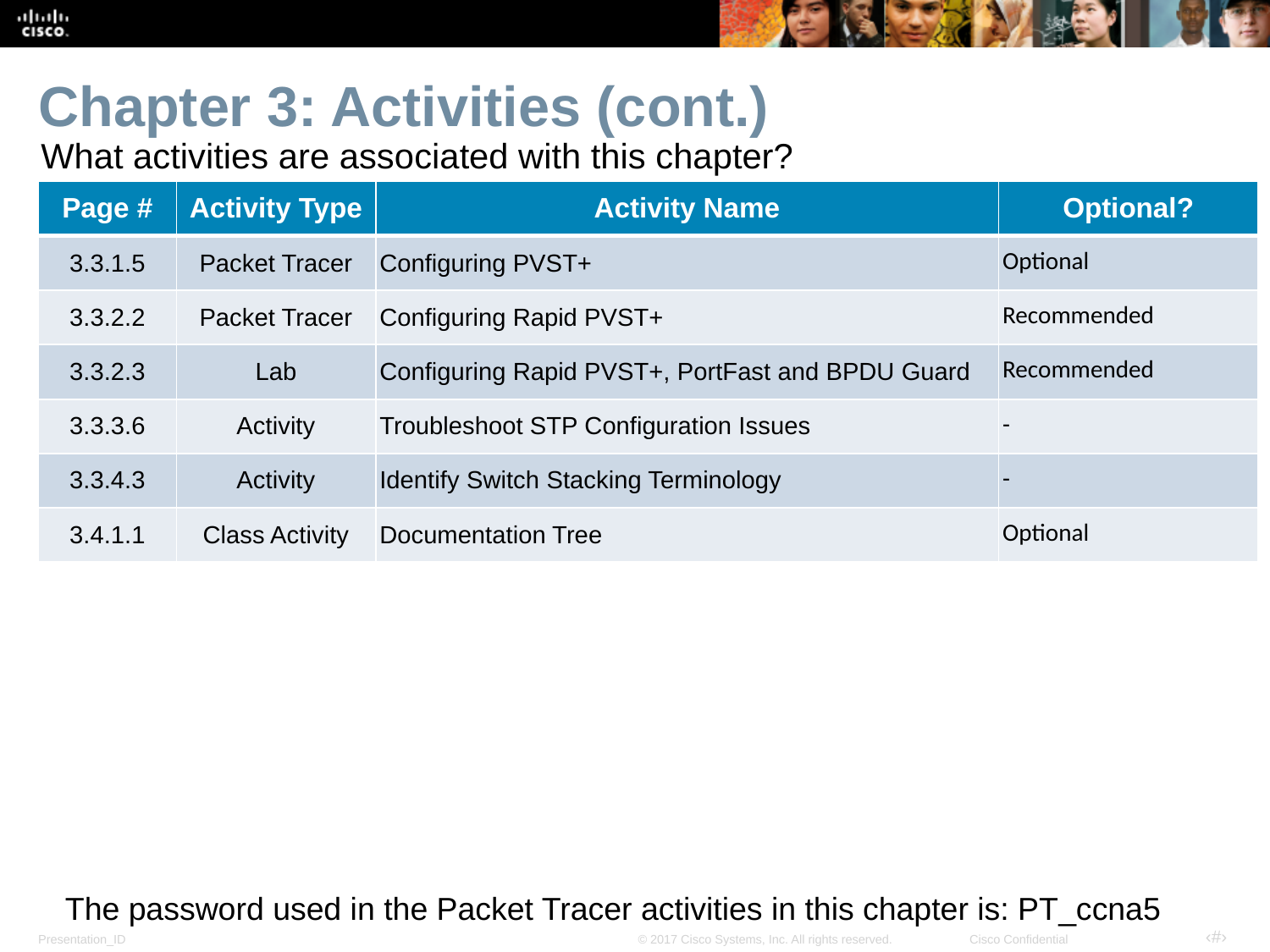

# Chapter 3: Activities (cont.)
What activities are associated with this chapter?

| Page # | Activity Type | Activity Name | Optional? |
| --- | --- | --- | --- |
| 3.3.1.5 | Packet Tracer | Configuring PVST+ | Optional |
| 3.3.2.2 | Packet Tracer | Configuring Rapid PVST+ | Recommended |
| 3.3.2.3 | Lab | Configuring Rapid PVST+, PortFast and BPDU Guard | Recommended |
| 3.3.3.6 | Activity | Troubleshoot STP Configuration Issues | - |
| 3.3.4.3 | Activity | Identify Switch Stacking Terminology | - |
| 3.4.1.1 | Class Activity | Documentation Tree | Optional |
The password used in the Packet Tracer activities in this chapter is: PT_ccna5